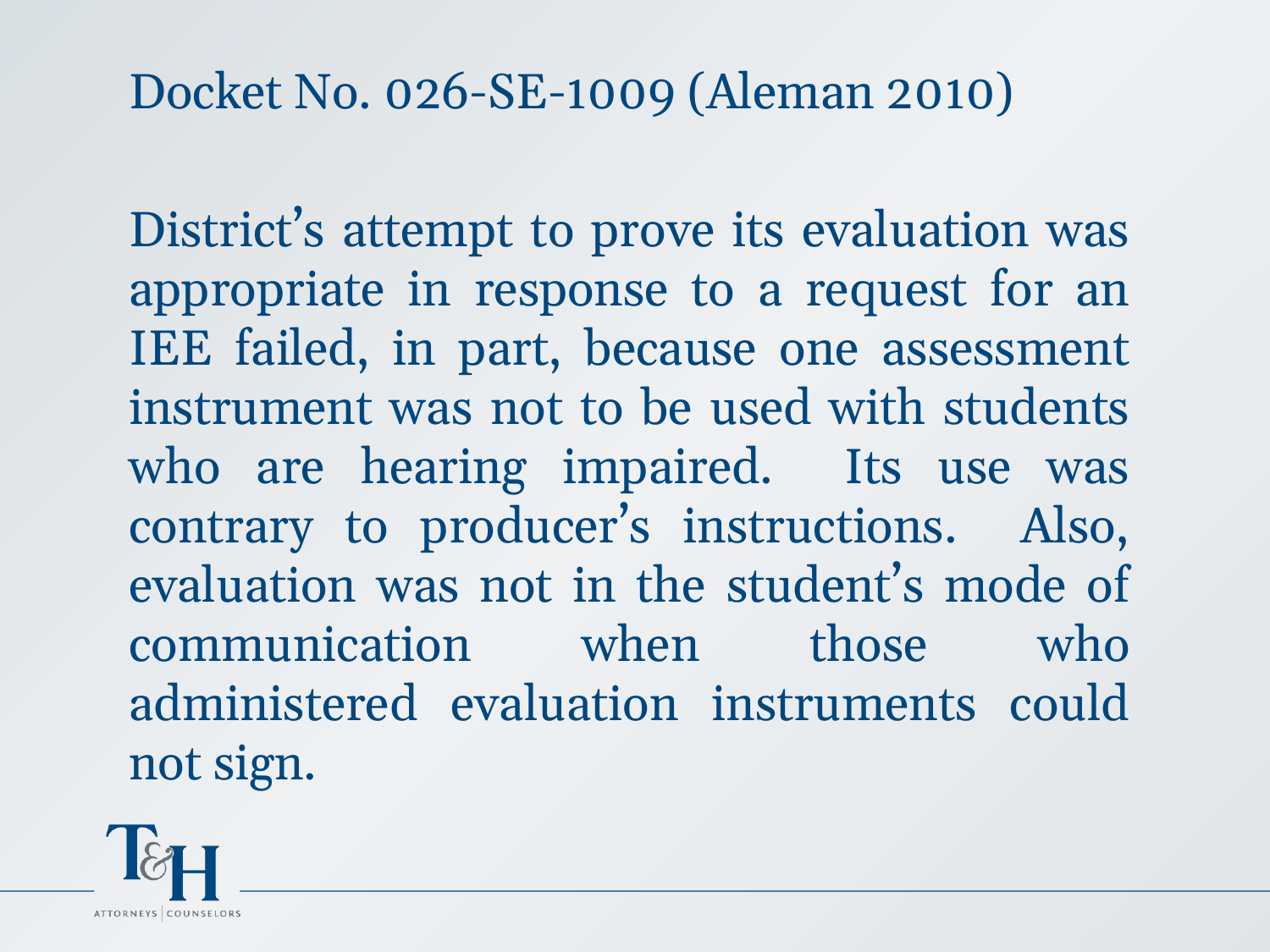

Docket No. 026-SE-1009 (Aleman 2010)

District’s attempt to prove its evaluation was appropriate in response to a request for an IEE failed, in part, because one assessment instrument was not to be used with students who are hearing impaired.  Its use was contrary to producer’s instructions.  Also, evaluation was not in the student’s mode of communication when those who administered evaluation instruments could not sign.